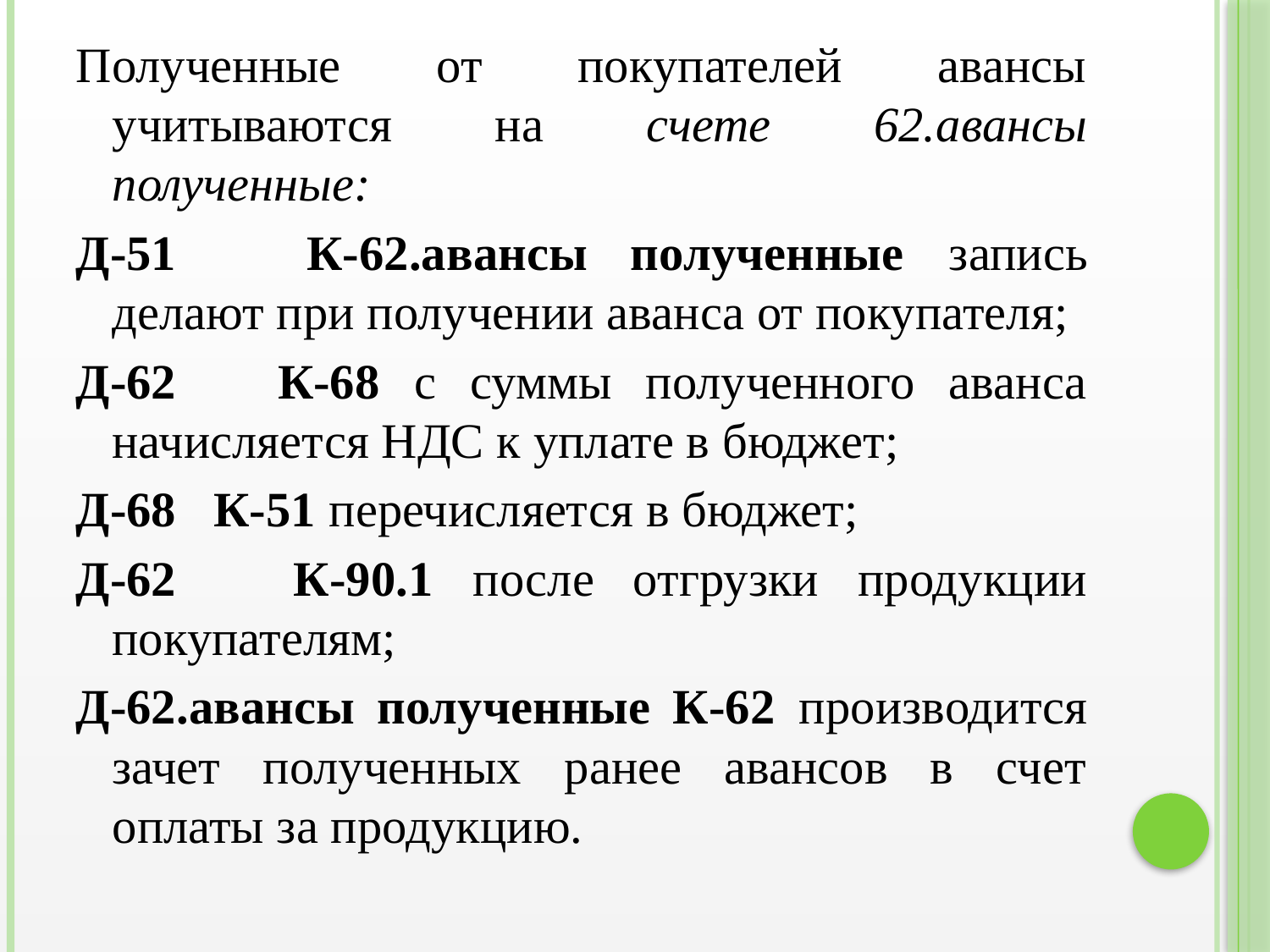

Полученные от покупателей авансы учитываются на счете 62.авансы полученные:
Д-51   К-62.авансы полученные запись делают при получении аванса от покупателя;
Д-62   К-68 с суммы полученного аванса начисляется НДС к уплате в бюджет;
Д-68   К-51 перечисляется в бюджет;
Д-62   К-90.1 после отгрузки продукции покупателям;
Д-62.авансы полученные К-62 производится зачет полученных ранее авансов в счет оплаты за продукцию.